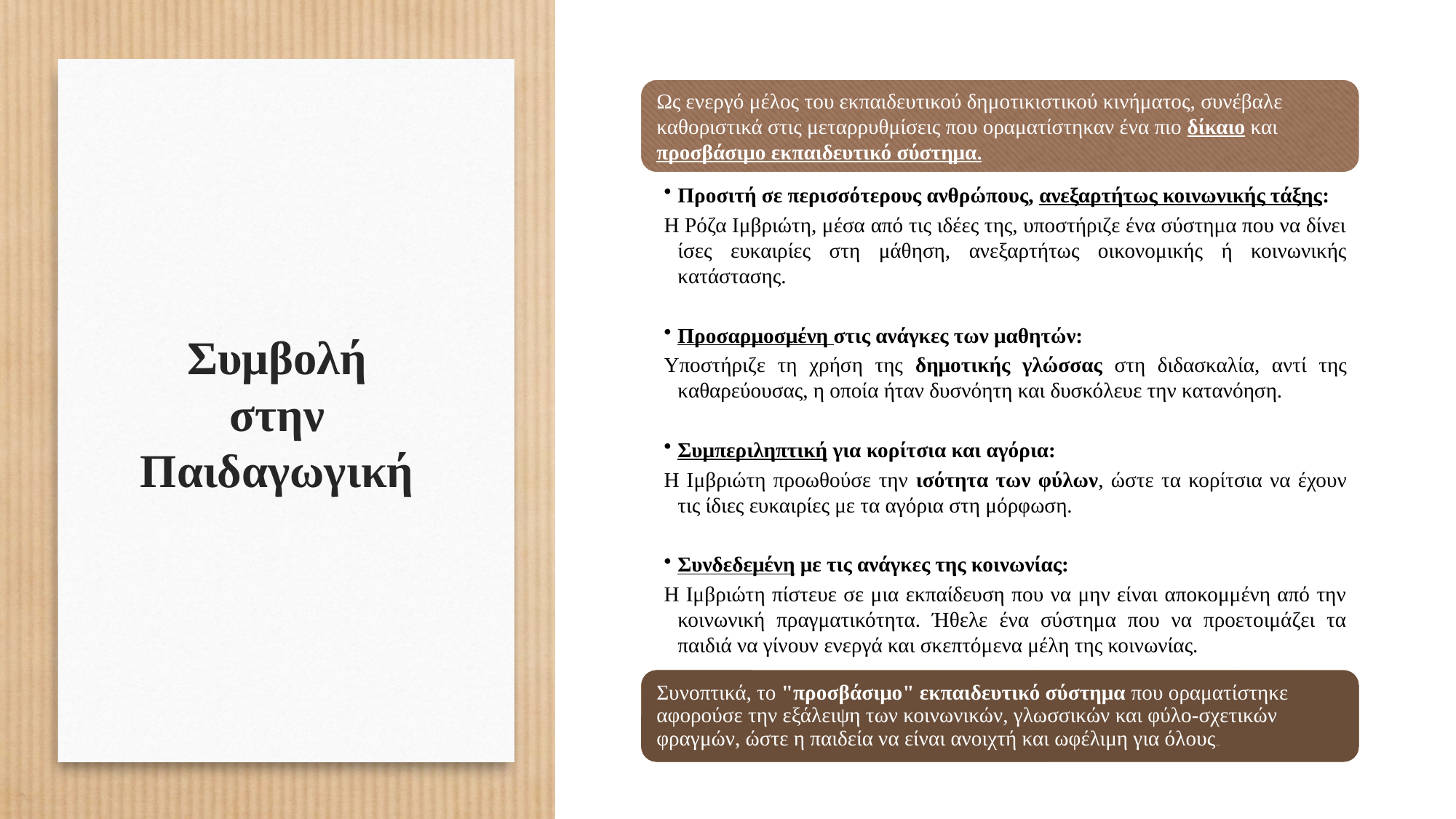

Ως ενεργό μέλος του εκπαιδευτικού δημοτικιστικού κινήματος, συνέβαλε καθοριστικά στις μεταρρυθμίσεις που οραματίστηκαν ένα πιο δίκαιο και προσβάσιμο εκπαιδευτικό σύστημα.

Προσιτή σε περισσότερους ανθρώπους, ανεξαρτήτως κοινωνικής τάξης:
Η Ρόζα Ιμβριώτη, μέσα από τις ιδέες της, υποστήριζε ένα σύστημα που να δίνει ίσες ευκαιρίες στη μάθηση, ανεξαρτήτως οικονομικής ή κοινωνικής κατάστασης.

Προσαρμοσμένη στις ανάγκες των μαθητών:
Υποστήριζε τη χρήση της δημοτικής γλώσσας στη διδασκαλία, αντί της καθαρεύουσας, η οποία ήταν δυσνόητη και δυσκόλευε την κατανόηση.

Συμπεριληπτική για κορίτσια και αγόρια:
Η Ιμβριώτη προωθούσε την ισότητα των φύλων, ώστε τα κορίτσια να έχουν τις ίδιες ευκαιρίες με τα αγόρια στη μόρφωση.

Συνδεδεμένη με τις ανάγκες της κοινωνίας:
Η Ιμβριώτη πίστευε σε μια εκπαίδευση που να μην είναι αποκομμένη από την κοινωνική πραγματικότητα. Ήθελε ένα σύστημα που να προετοιμάζει τα παιδιά να γίνουν ενεργά και σκεπτόμενα μέλη της κοινωνίας.
Συνοπτικά, το "προσβάσιμο" εκπαιδευτικό σύστημα που οραματίστηκε αφορούσε την εξάλειψη των κοινωνικών, γλωσσικών και φύλο-σχετικών φραγμών, ώστε η παιδεία να είναι ανοιχτή και ωφέλιμη για όλους..

# Συμβολή στην Παιδαγωγική